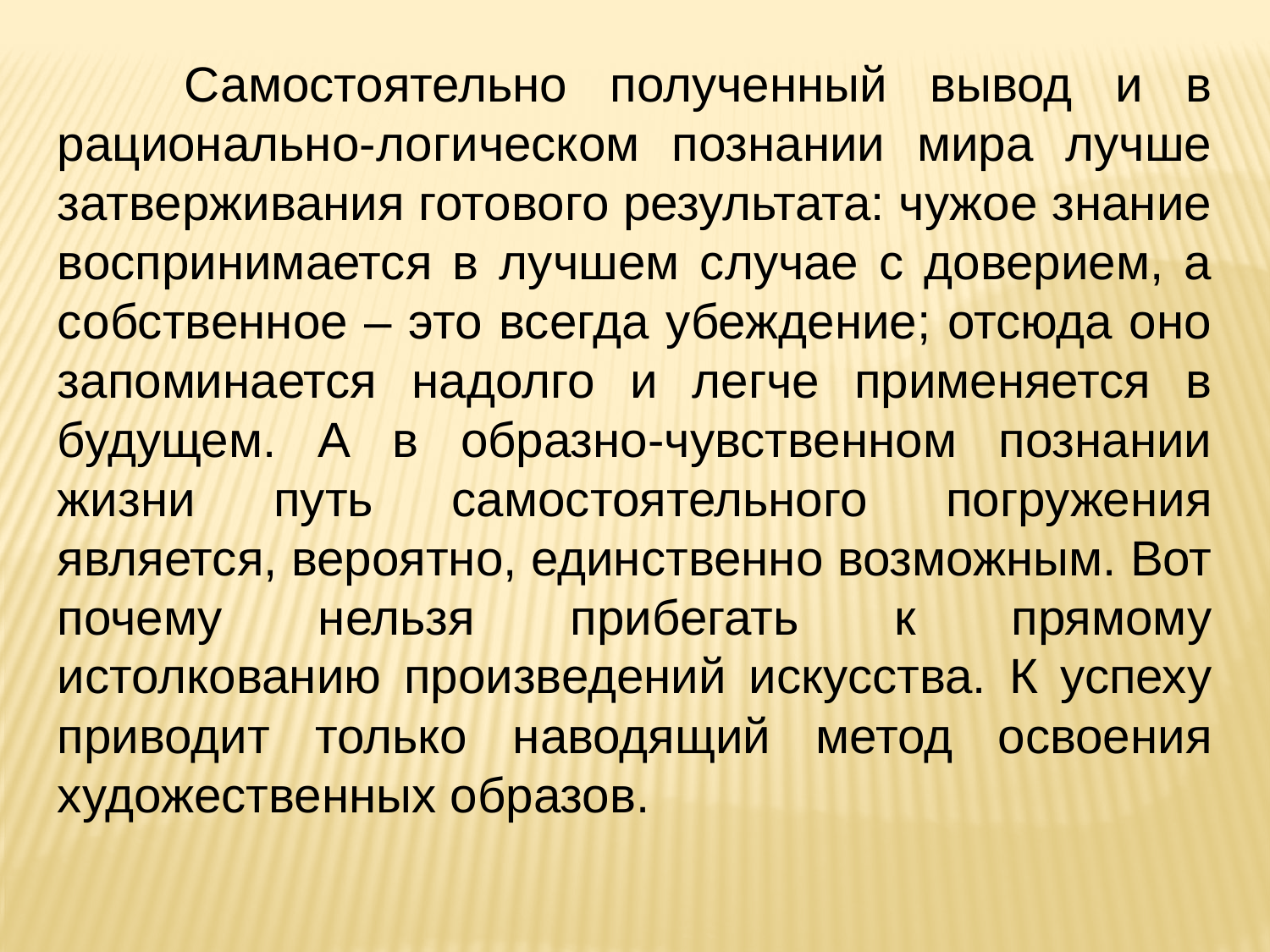

Самостоятельно полученный вывод и в рационально-логическом познании мира лучше затверживания готового результата: чужое знание воспринимается в лучшем случае с доверием, а собственное – это всегда убеждение; отсюда оно запоминается надолго и легче применяется в будущем. А в образно-чувственном познании жизни путь самостоятельного погружения является, вероятно, единственно возможным. Вот почему нельзя прибегать к прямому истолкованию произведений искусства. К успеху приводит только наводящий метод освоения художественных образов.